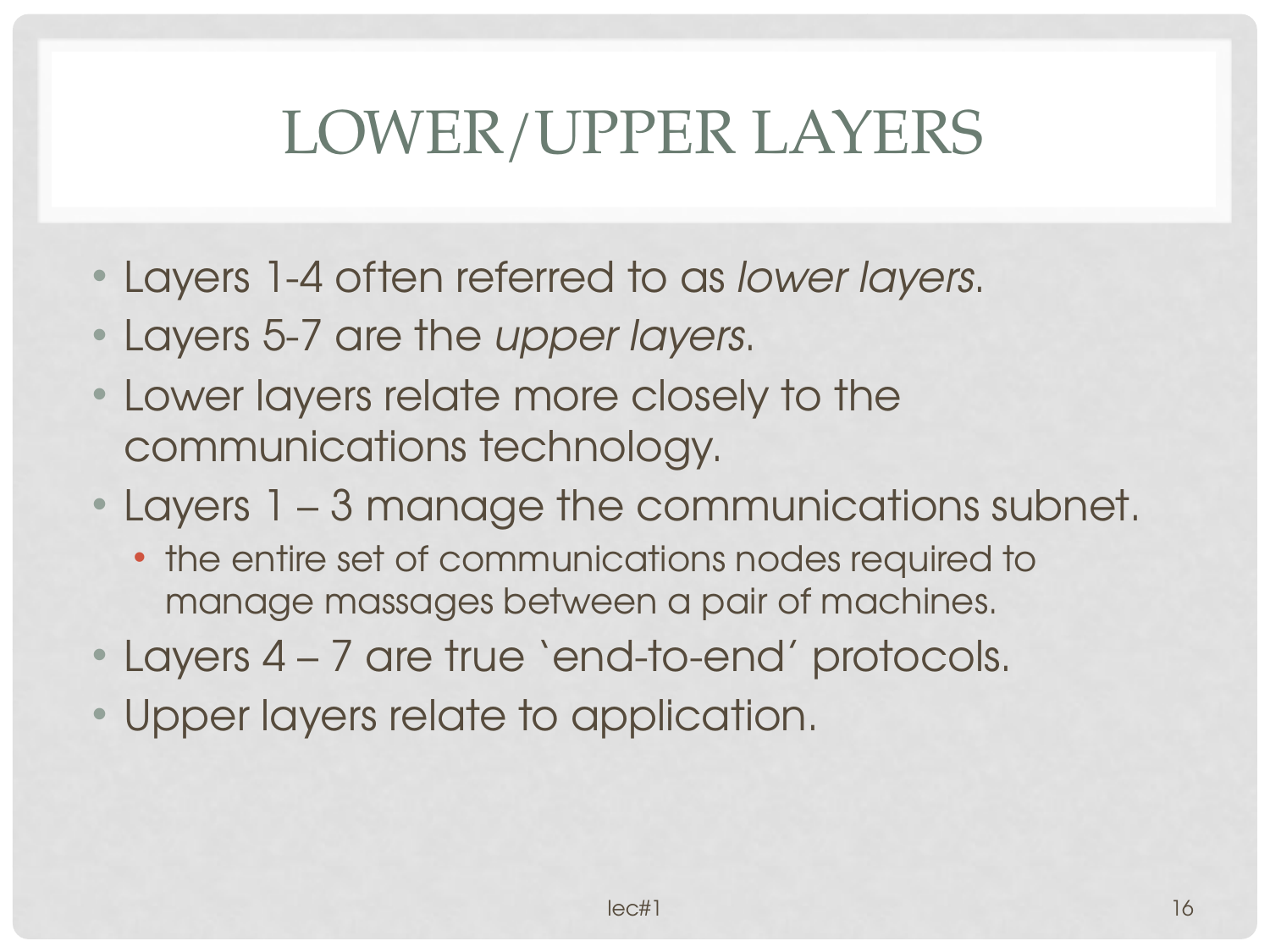

# Lower/Upper Layers
Layers 1-4 often referred to as lower layers.
Layers 5-7 are the upper layers.
Lower layers relate more closely to the communications technology.
Layers 1 – 3 manage the communications subnet.
the entire set of communications nodes required to manage massages between a pair of machines.
Layers 4 – 7 are true ‘end-to-end’ protocols.
Upper layers relate to application.
lec#1
16